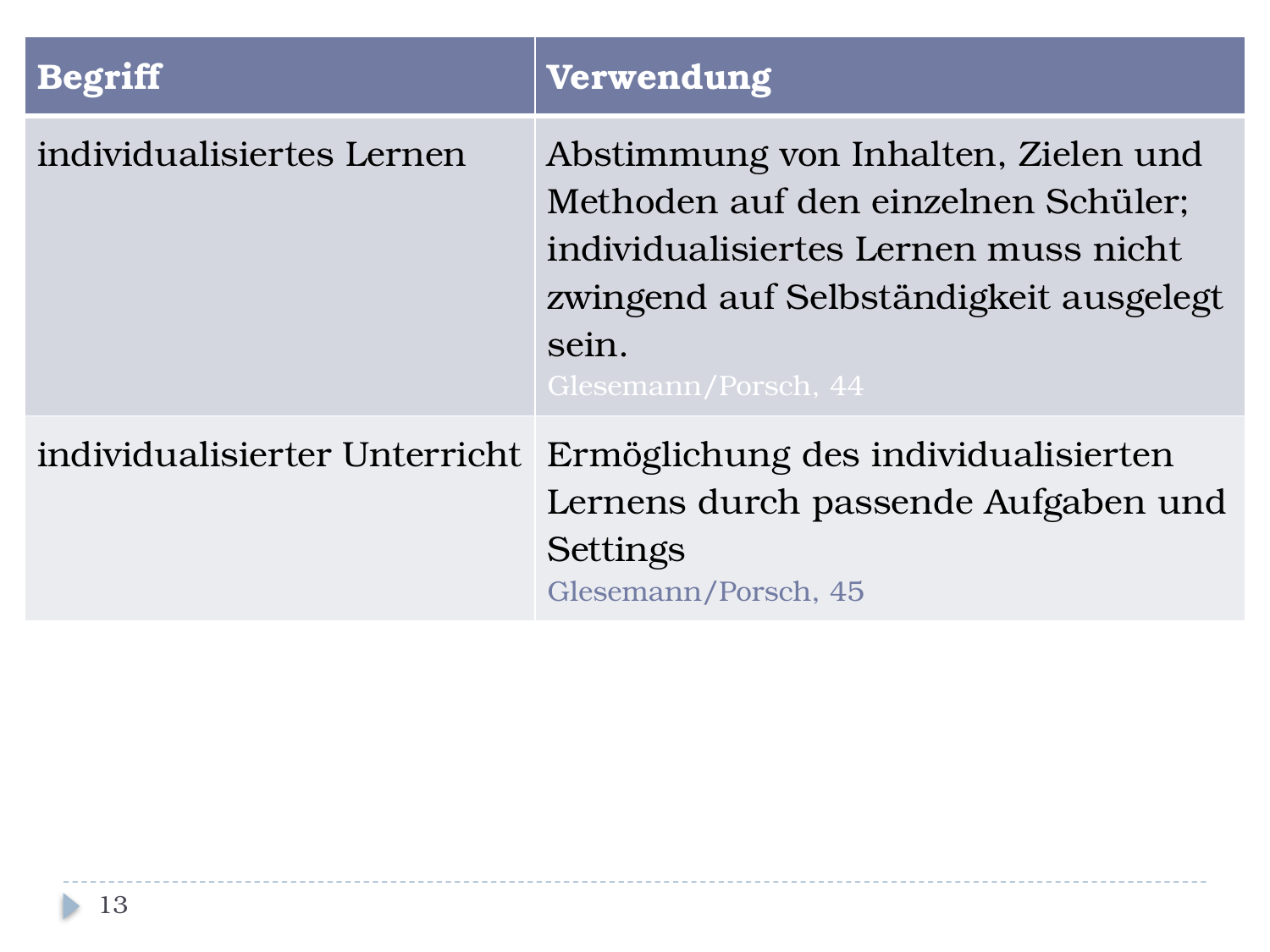

| Begriff | Verwendung |
| --- | --- |
| individualisiertes Lernen | Abstimmung von Inhalten, Zielen und Methoden auf den einzelnen Schüler; individualisiertes Lernen muss nicht zwingend auf Selbständigkeit ausgelegt sein. Glesemann/Porsch, 44 |
| individualisierter Unterricht | Ermöglichung des individualisierten Lernens durch passende Aufgaben und Settings Glesemann/Porsch, 45 |
13